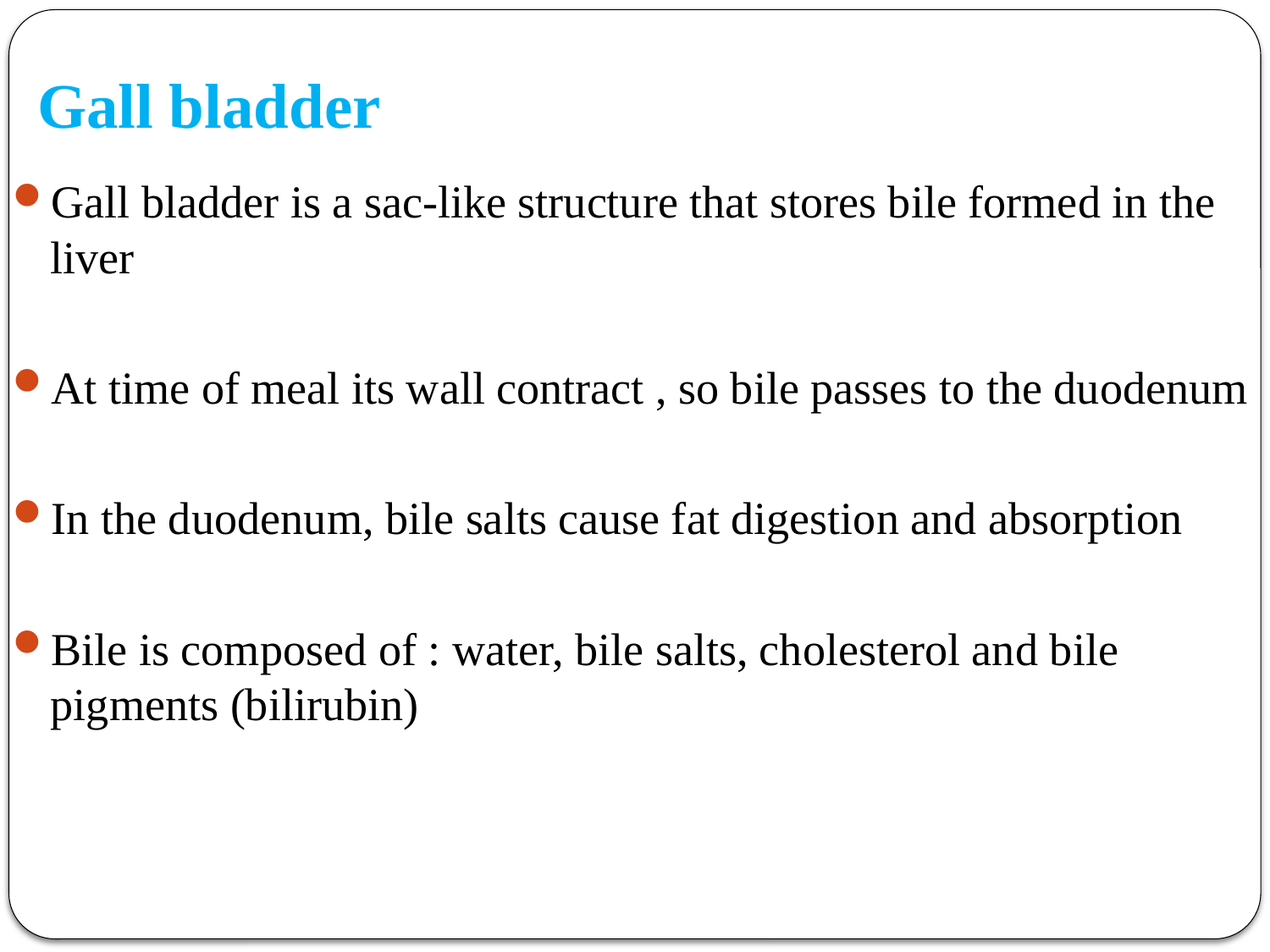

# Gall bladder
Gall bladder is a sac-like structure that stores bile formed in the liver

At time of meal its wall contract , so bile passes to the duodenum

In the duodenum, bile salts cause fat digestion and absorption

Bile is composed of : water, bile salts, cholesterol and bile pigments (bilirubin)